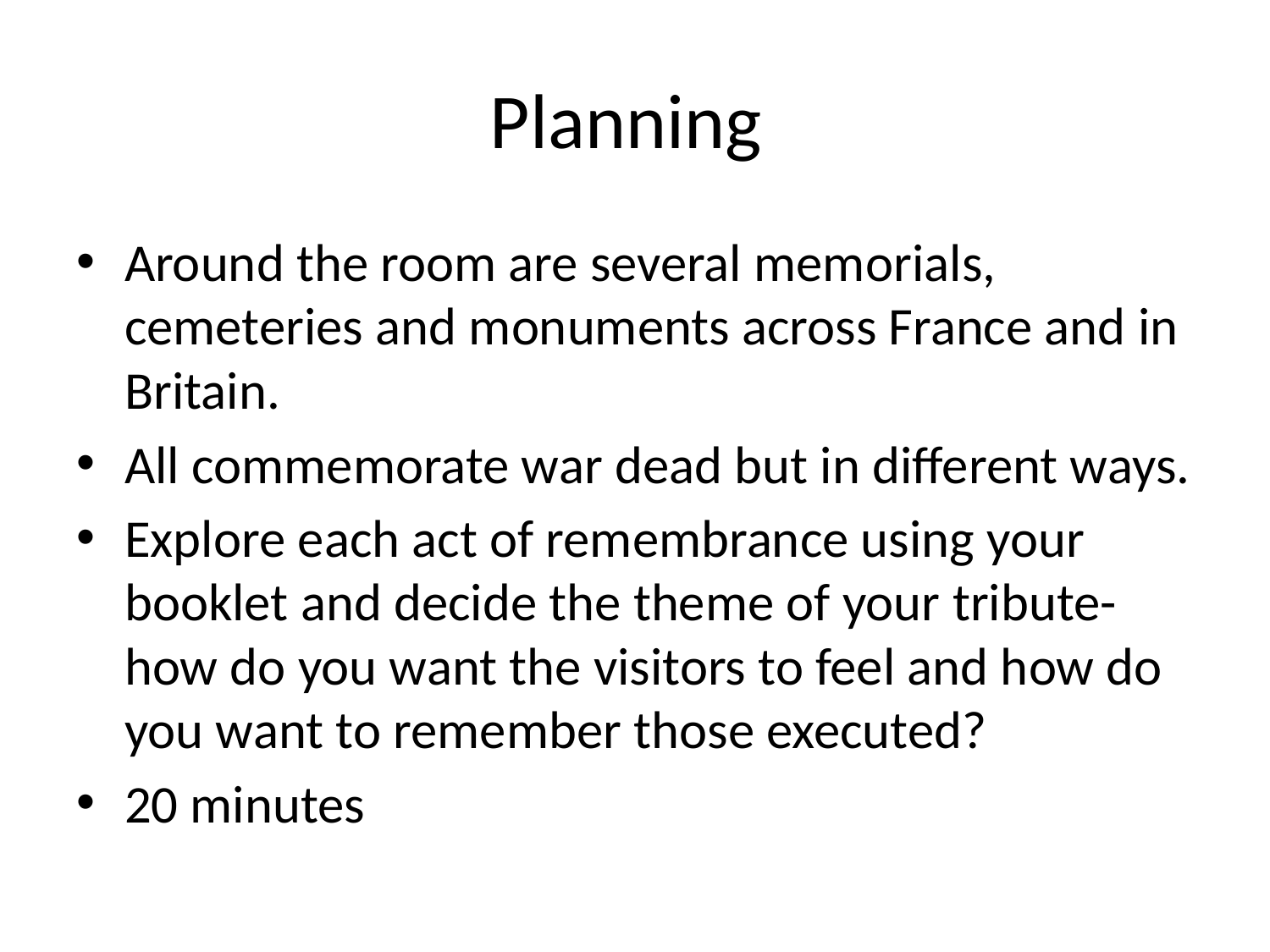

# Planning
Around the room are several memorials, cemeteries and monuments across France and in Britain.
All commemorate war dead but in different ways.
Explore each act of remembrance using your booklet and decide the theme of your tribute-how do you want the visitors to feel and how do you want to remember those executed?
20 minutes